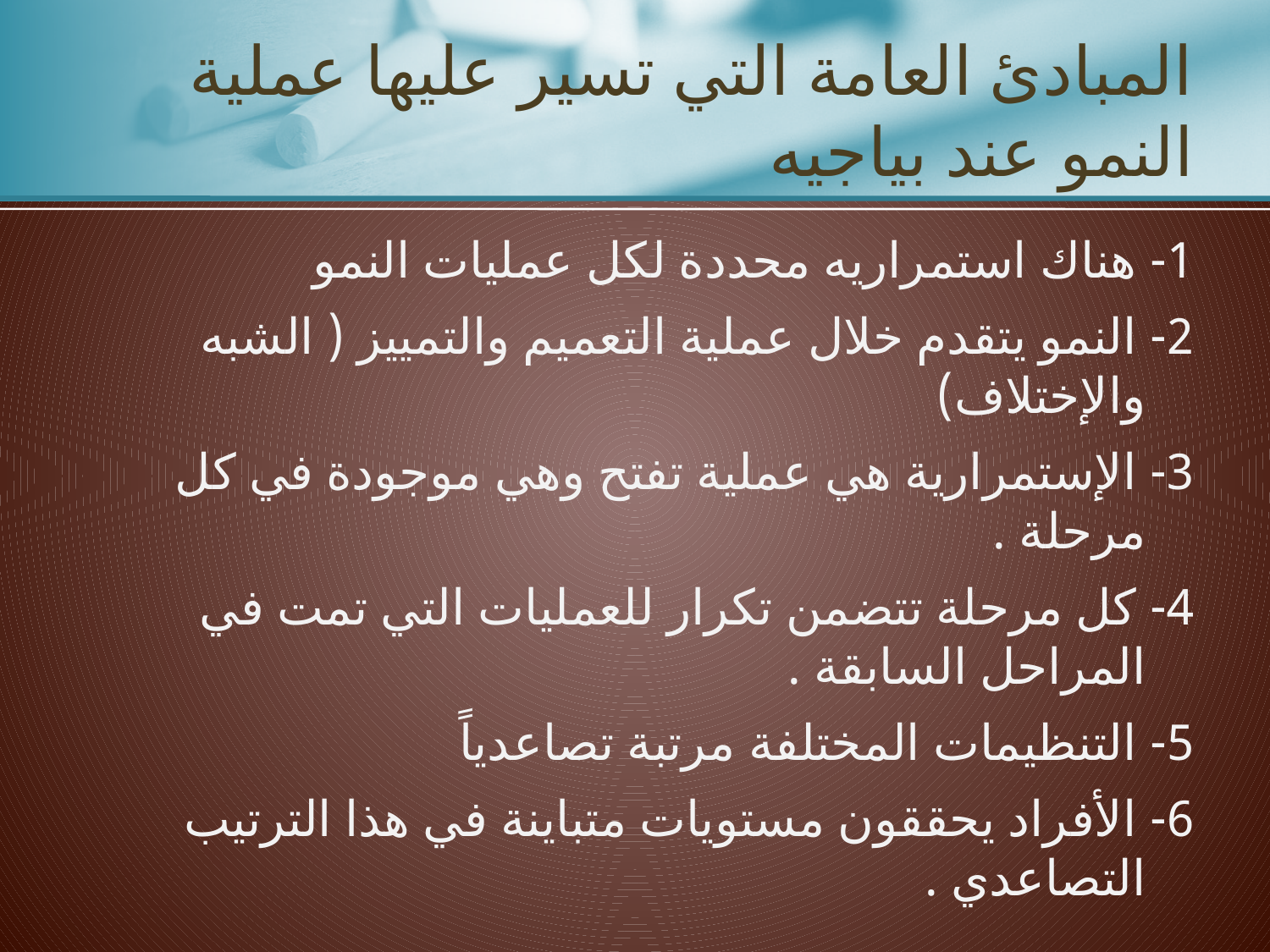

# المبادئ العامة التي تسير عليها عملية النمو عند بياجيه
1- هناك استمراريه محددة لكل عمليات النمو
2- النمو يتقدم خلال عملية التعميم والتمييز ( الشبه والإختلاف)
3- الإستمرارية هي عملية تفتح وهي موجودة في كل مرحلة .
4- كل مرحلة تتضمن تكرار للعمليات التي تمت في المراحل السابقة .
5- التنظيمات المختلفة مرتبة تصاعدياً
6- الأفراد يحققون مستويات متباينة في هذا الترتيب التصاعدي .